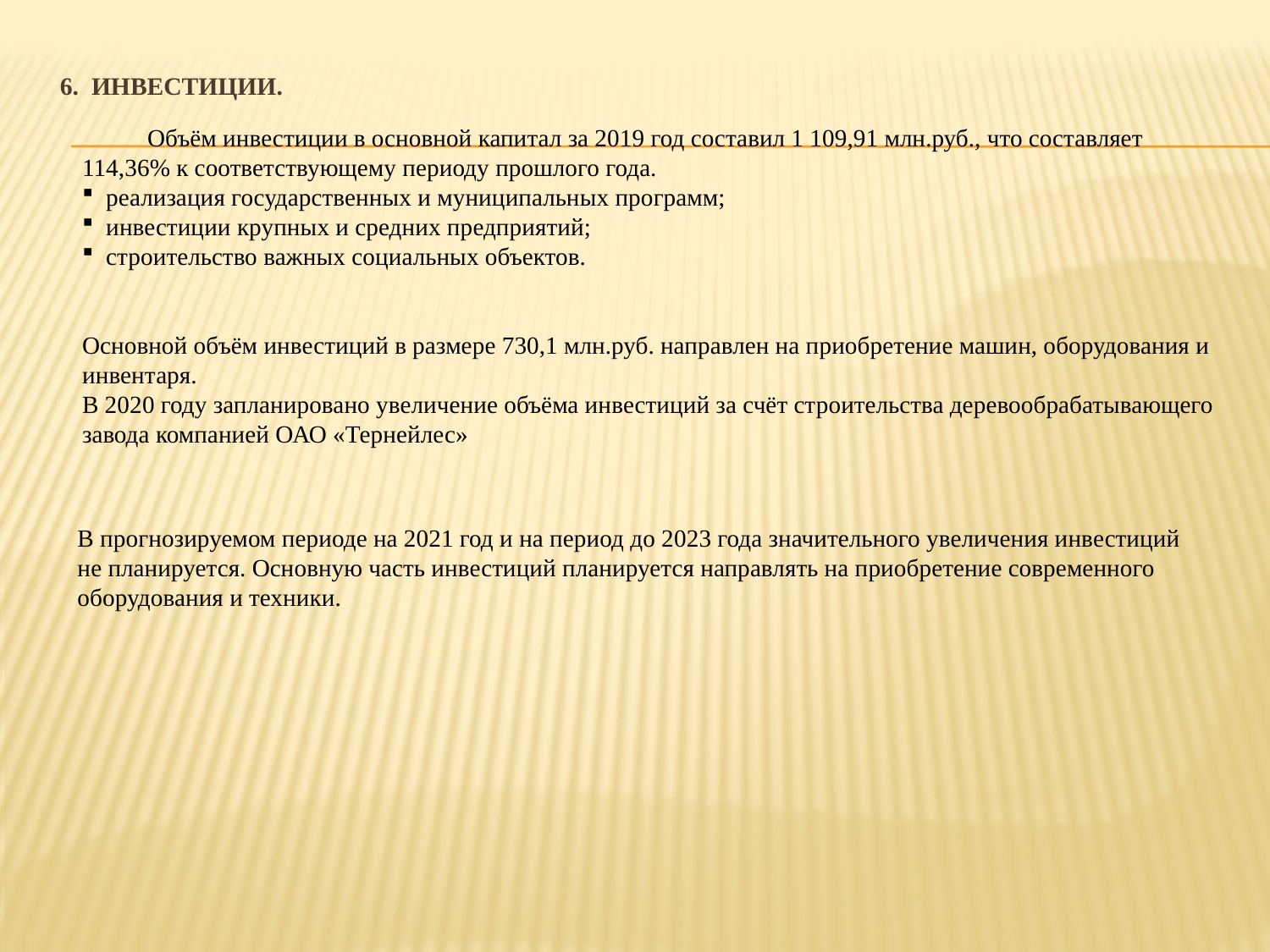

# 6.  Инвестиции.
Объём инвестиции в основной капитал за 2019 год составил 1 109,91 млн.руб., что составляет 114,36% к соответствующему периоду прошлого года.
реализация государственных и муниципальных программ;
инвестиции крупных и средних предприятий;
строительство важных социальных объектов.

Основной объём инвестиций в размере 730,1 млн.руб. направлен на приобретение машин, оборудования и инвентаря.
В 2020 году запланировано увеличение объёма инвестиций за счёт строительства деревообрабатывающего завода компанией ОАО «Тернейлес»
В прогнозируемом периоде на 2021 год и на период до 2023 года значительного увеличения инвестиций не планируется. Основную часть инвестиций планируется направлять на приобретение современного оборудования и техники.